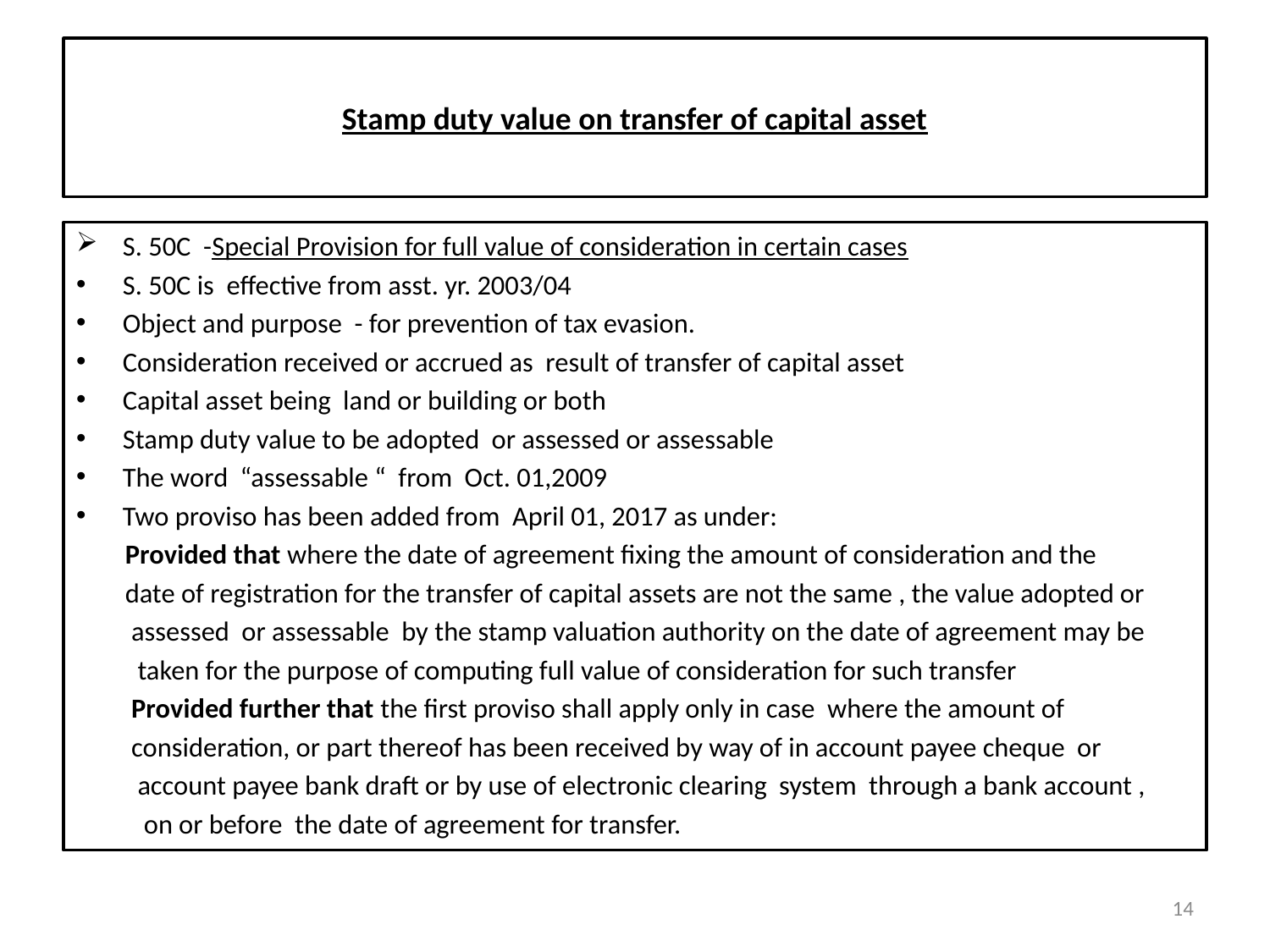

# Stamp duty value on transfer of capital asset
S. 50C  -Special Provision for full value of consideration in certain cases
S. 50C is  effective from asst. yr. 2003/04
Object and purpose  - for prevention of tax evasion.
Consideration received or accrued as  result of transfer of capital asset
Capital asset being  land or building or both
Stamp duty value to be adopted  or assessed or assessable
The word  “assessable “  from  Oct. 01,2009
Two proviso has been added from  April 01, 2017 as under:
        Provided that where the date of agreement fixing the amount of consideration and the
        date of registration for the transfer of capital assets are not the same , the value adopted or
         assessed  or assessable  by the stamp valuation authority on the date of agreement may be
          taken for the purpose of computing full value of consideration for such transfer
         Provided further that the first proviso shall apply only in case  where the amount of
         consideration, or part thereof has been received by way of in account payee cheque  or
          account payee bank draft or by use of electronic clearing  system  through a bank account ,
           on or before  the date of agreement for transfer.

14